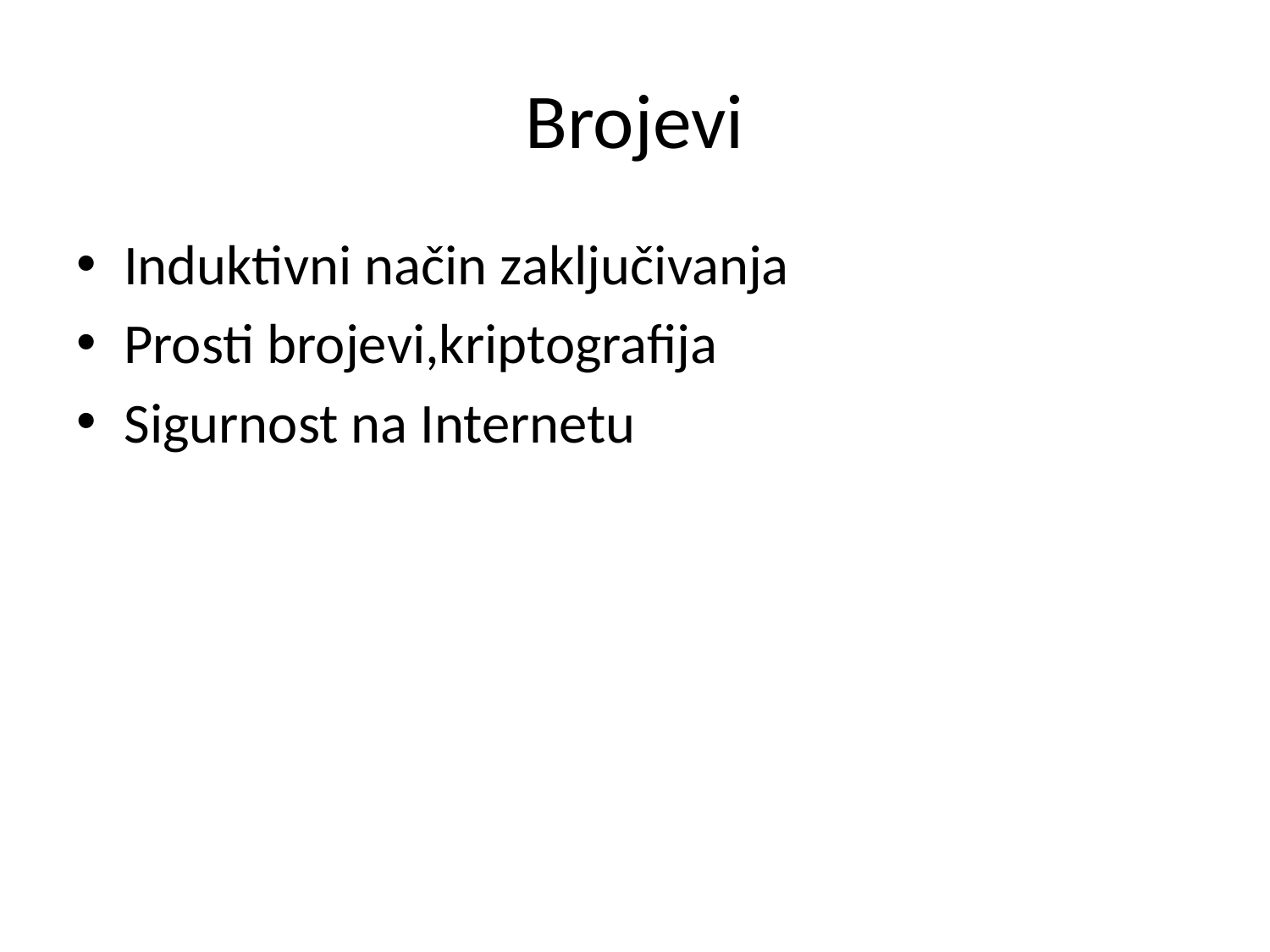

# Brojevi
Induktivni način zaključivanja
Prosti brojevi,kriptografija
Sigurnost na Internetu